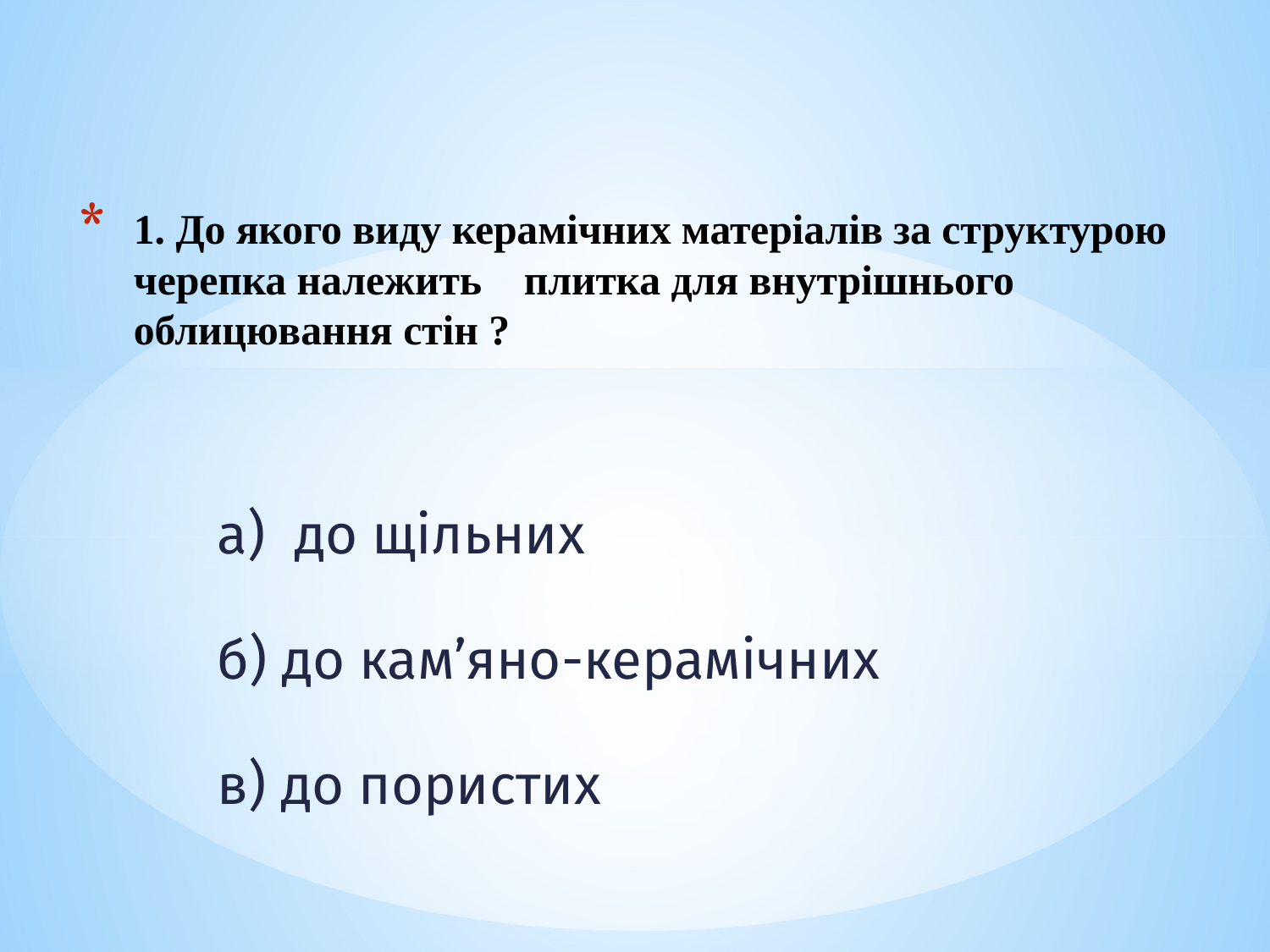

# 1. До якого виду керамічних матеріалів за структурою черепка належить    плитка для внутрішнього облицювання стін ?
а)  до щільних
б) до кам’яно-керамічних
в) до пористих